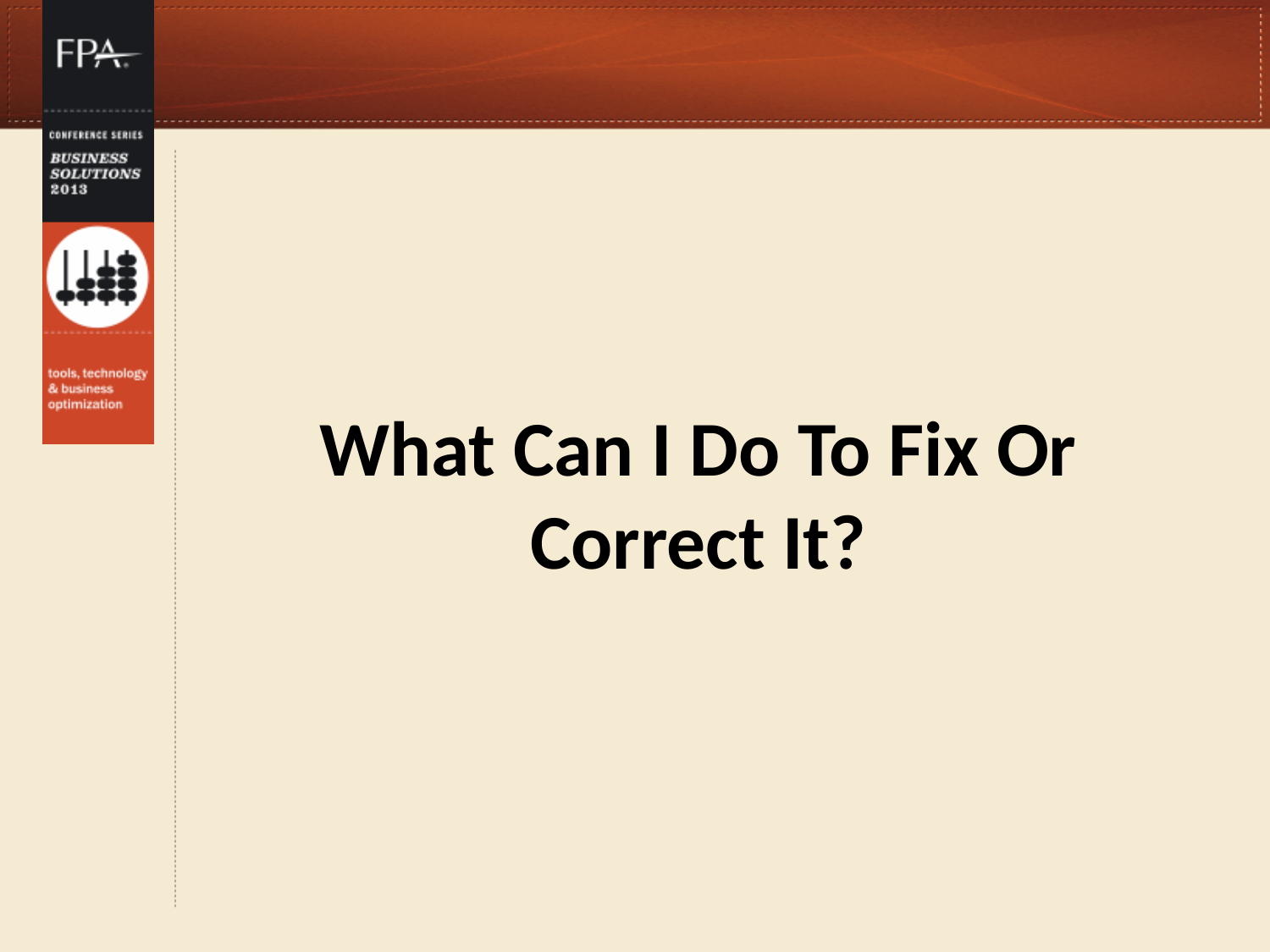

# What Can I Do To Fix Or Correct It?